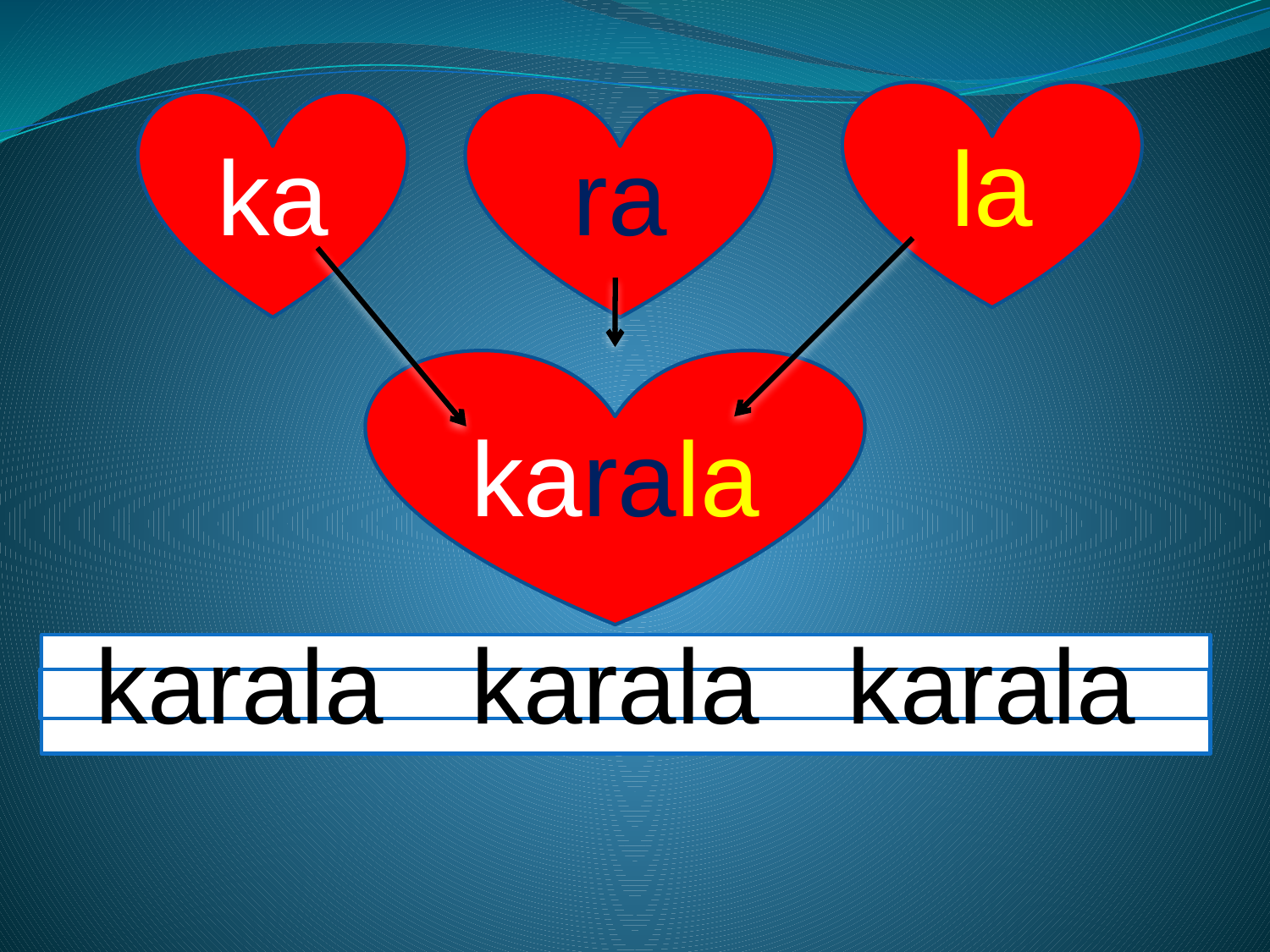

la
ka
ra

karala

   karala   karala   karala